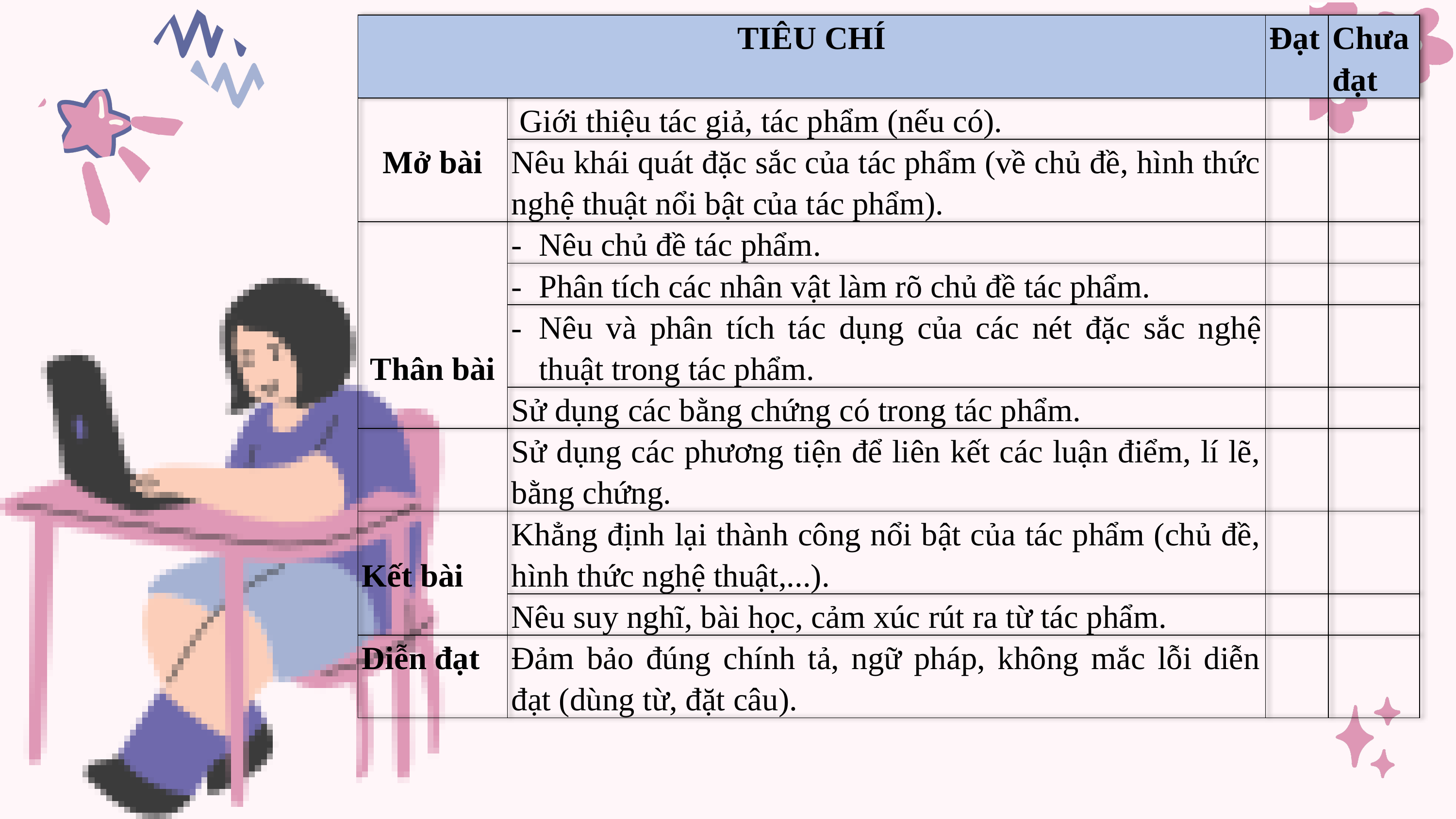

| TIÊU CHÍ |  | Đạt | Chưa đạt |
| --- | --- | --- | --- |
| Mở bài | Giới thiệu tác giả, tác phẩm (nếu có). |  |  |
|  | Nêu khái quát đặc sắc của tác phẩm (về chủ đề, hình thức nghệ thuật nổi bật của tác phẩm). |  |  |
| Thân bài | Nêu chủ đề tác phẩm. |  |  |
|  | Phân tích các nhân vật làm rõ chủ đề tác phẩm. |  |  |
|  | Nêu và phân tích tác dụng của các nét đặc sắc nghệ thuật trong tác phẩm. |  |  |
|  | Sử dụng các bằng chứng có trong tác phẩm. |  |  |
|  | Sử dụng các phương tiện để liên kết các luận điểm, lí lẽ, bằng chứng. |  |  |
| Kết bài | Khẳng định lại thành công nổi bật của tác phẩm (chủ đề, hình thức nghệ thuật,...). |  |  |
|  | Nêu suy nghĩ, bài học, cảm xúc rút ra từ tác phẩm. |  |  |
| Diễn đạt | Đảm bảo đúng chính tả, ngữ pháp, không mắc lỗi diễn đạt (dùng từ, đặt câu). |  |  |